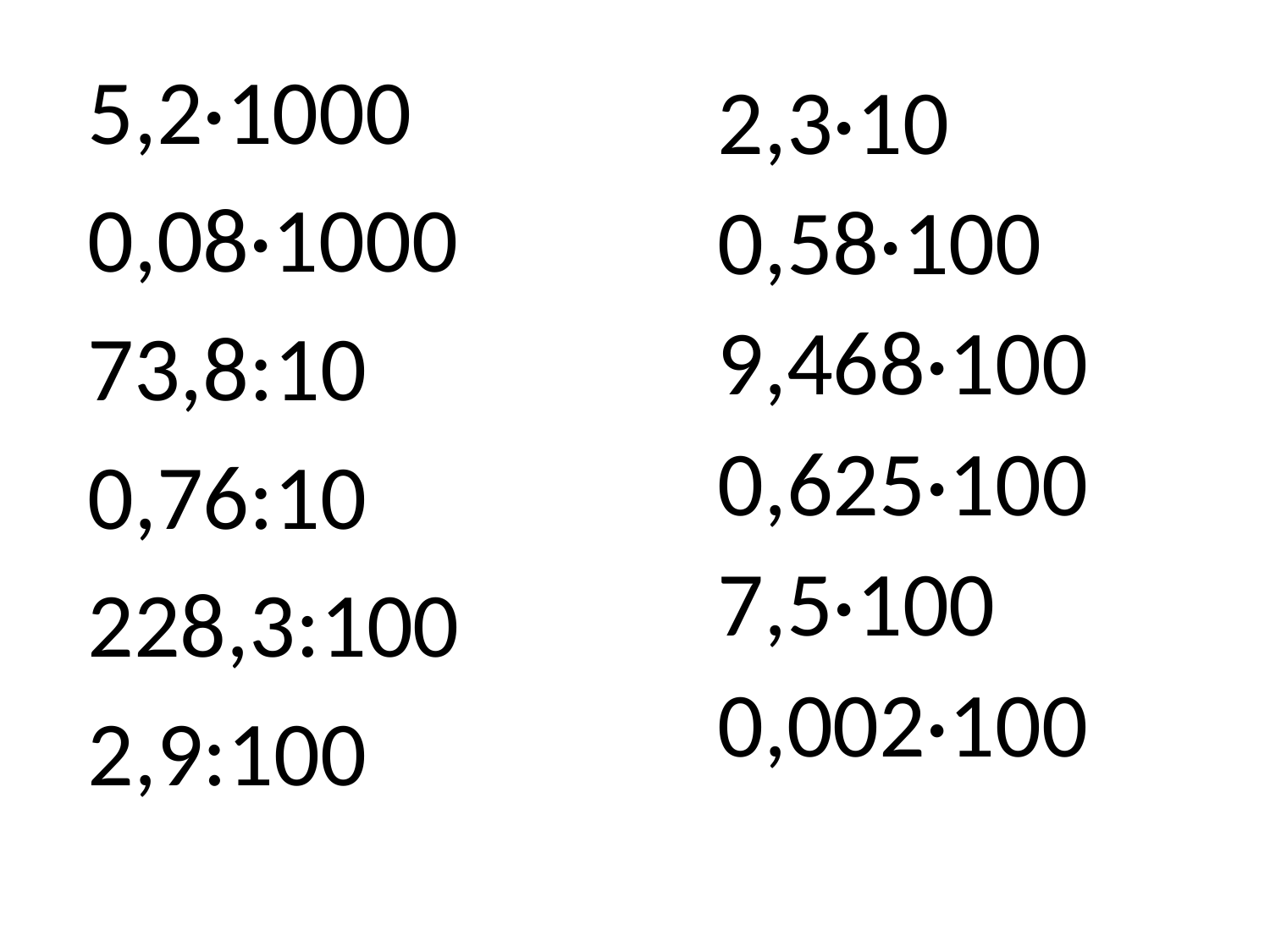

5,2·1000
0,08·1000
73,8:10
0,76:10
228,3:100
2,9:100
2,3·10
0,58·100
9,468·100
0,625·100
7,5·100
0,002·100